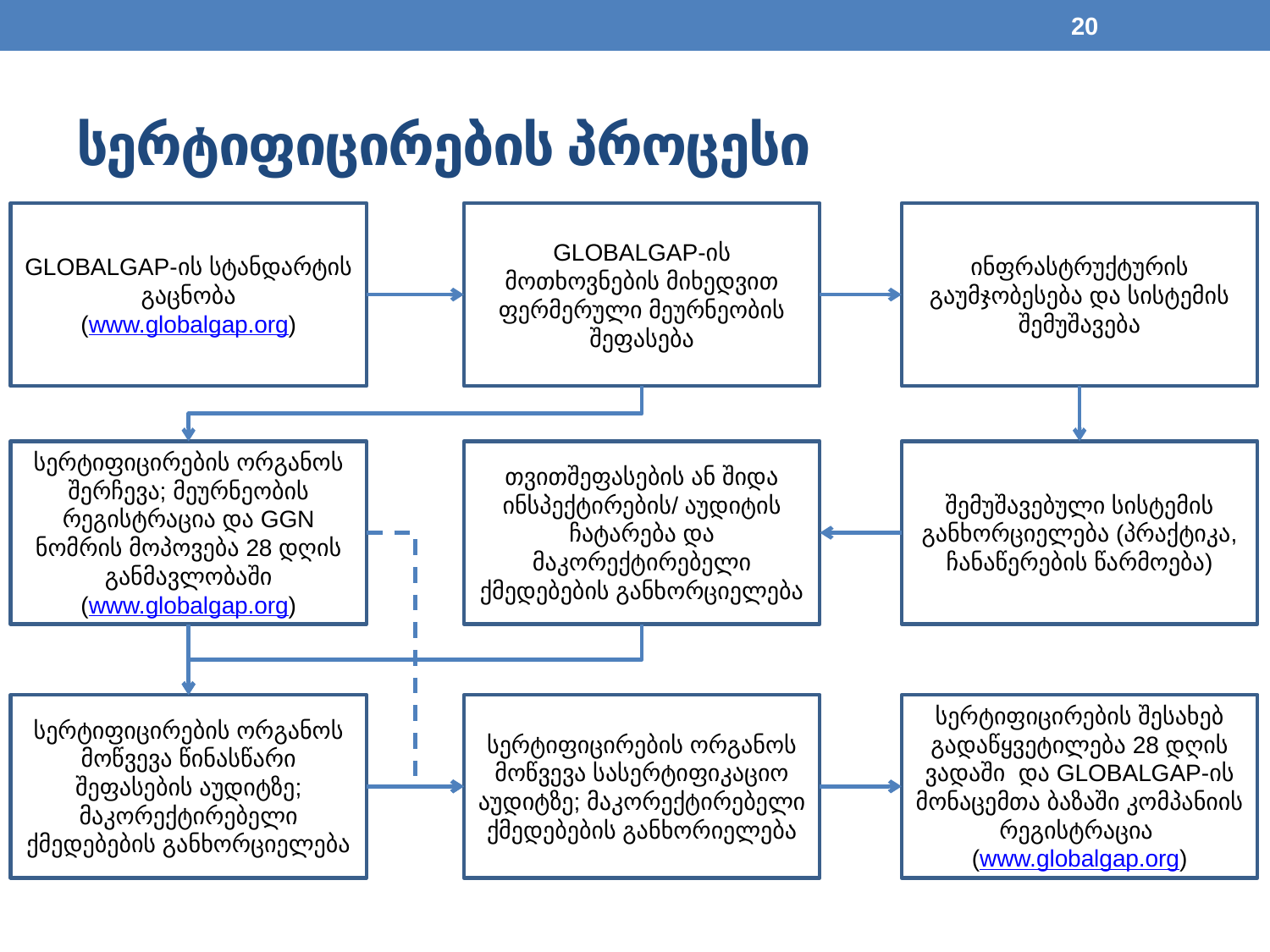

20
# სერტიფიცირების პროცესი
GLOBALGAP-ის სტანდარტის გაცნობა
(www.globalgap.org)
GLOBALGAP-ის მოთხოვნების მიხედვით ფერმერული მეურნეობის შეფასება
ინფრასტრუქტურის გაუმჯობესება და სისტემის შემუშავება
სერტიფიცირების ორგანოს შერჩევა; მეურნეობის რეგისტრაცია და GGN ნომრის მოპოვება 28 დღის განმავლობაში
(www.globalgap.org)
თვითშეფასების ან შიდა ინსპექტირების/ აუდიტის ჩატარება და მაკორექტირებელი ქმედებების განხორციელება
შემუშავებული სისტემის განხორციელება (პრაქტიკა, ჩანაწერების წარმოება)
სერტიფიცირების ორგანოს მოწვევა წინასწარი შეფასების აუდიტზე; მაკორექტირებელი ქმედებების განხორციელება
სერტიფიცირების ორგანოს მოწვევა სასერტიფიკაციო აუდიტზე; მაკორექტირებელი ქმედებების განხორიელება
სერტიფიცირების შესახებ გადაწყვეტილება 28 დღის ვადაში  და GLOBALGAP-ის მონაცემთა ბაზაში კომპანიის რეგისტრაცია
(www.globalgap.org)